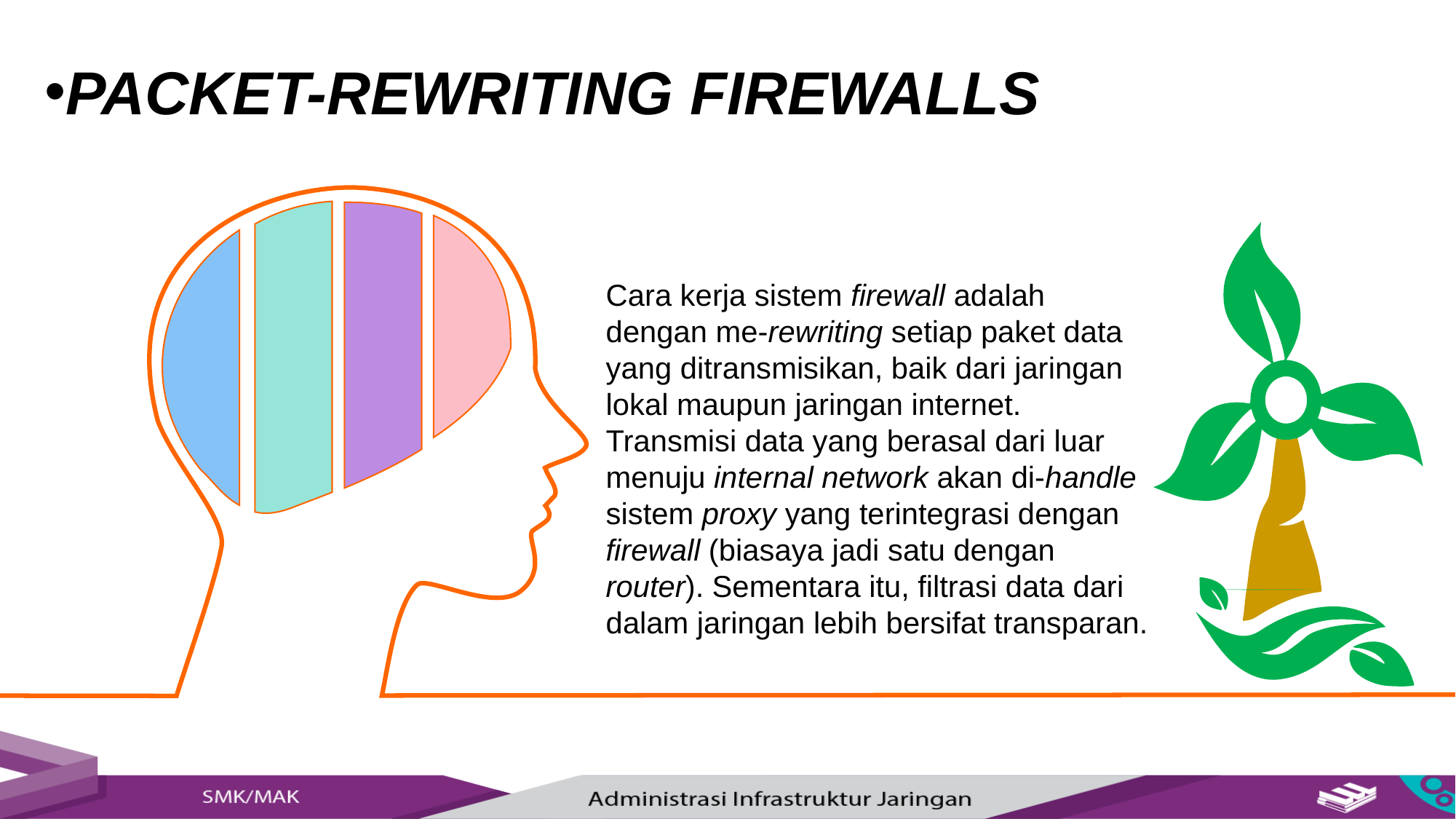

PACKET-REWRITING FIREWALLS

Cara kerja sistem firewall adalah dengan me-rewriting setiap paket data yang ditransmisikan, baik dari jaringan lokal maupun jaringan internet. Transmisi data yang berasal dari luar menuju internal network akan di-handle sistem proxy yang terintegrasi dengan firewall (biasaya jadi satu dengan router). Sementara itu, filtrasi data dari dalam jaringan lebih bersifat transparan.